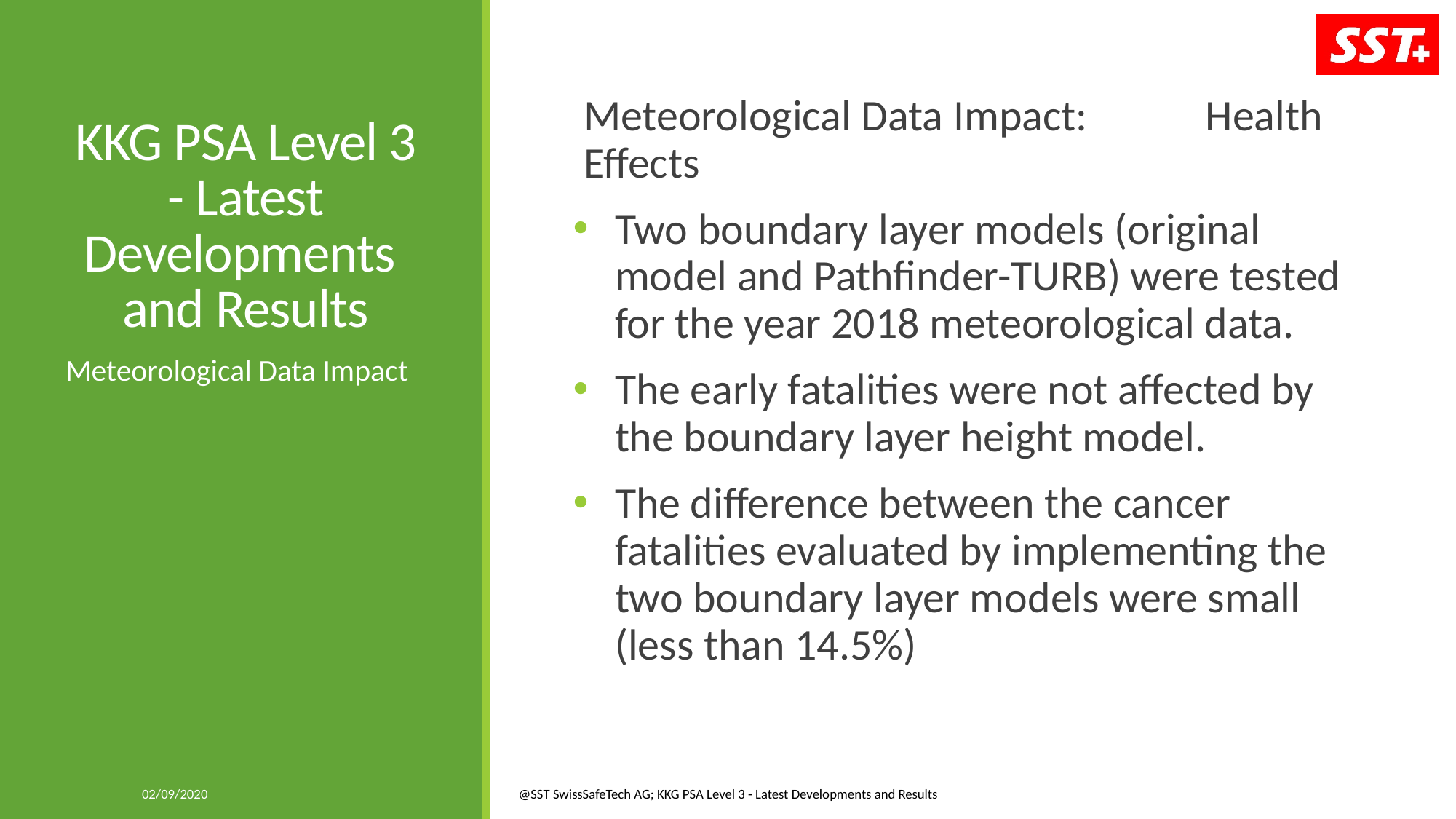

# KKG PSA Level 3 - Latest Developments and Results
Meteorological Data Impact:            Health Effects
Two boundary layer models (original model and Pathfinder-TURB) were tested for the year 2018 meteorological data.
The early fatalities were not affected by the boundary layer height model.
The difference between the cancer fatalities evaluated by implementing the two boundary layer models were small (less than 14.5%)
Meteorological Data Impact
02/09/2020
@SST SwissSafeTech AG; KKG PSA Level 3 - Latest Developments and Results